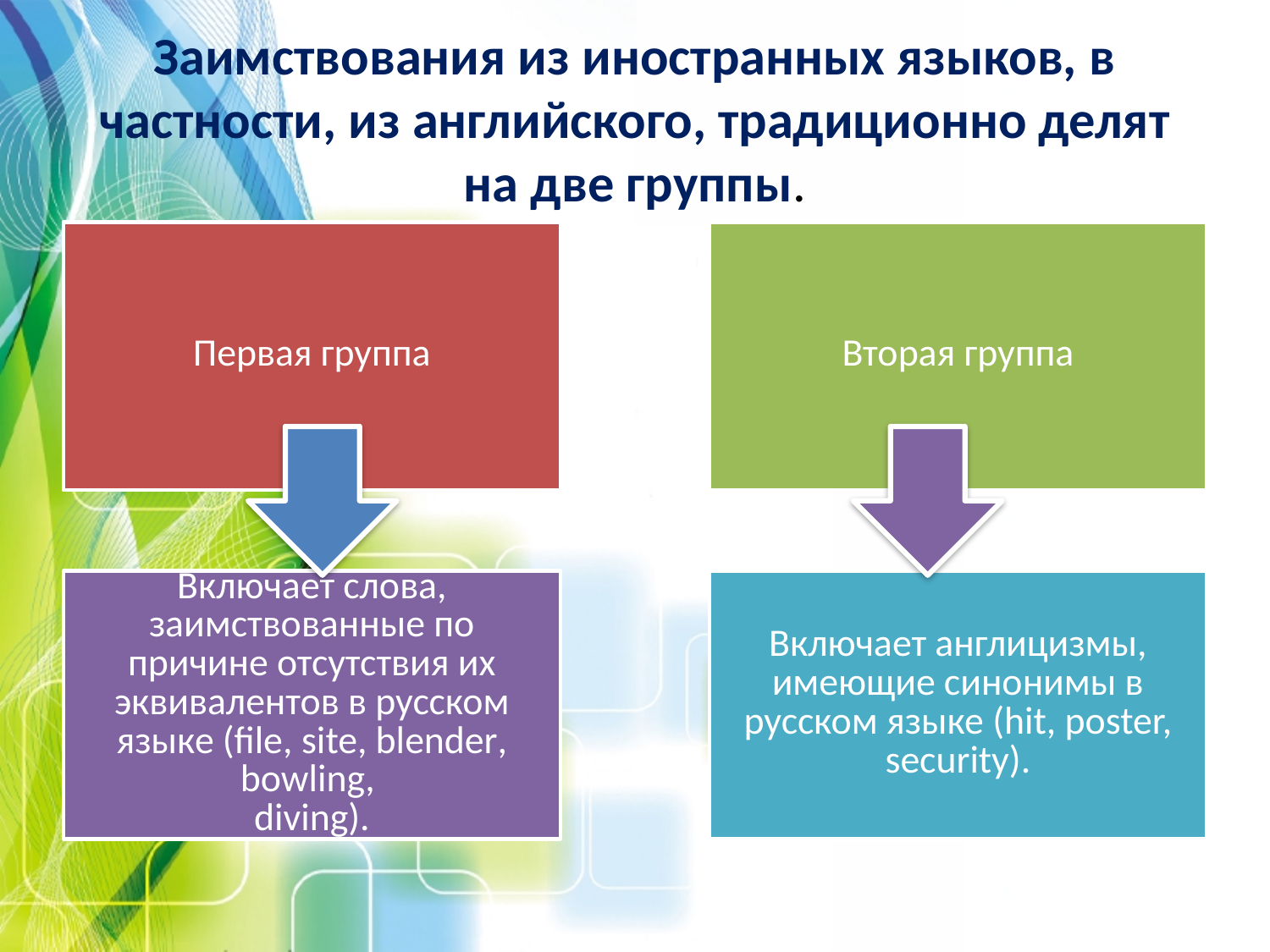

# Заимствования из иностранных языков, в частности, из английского, традиционно делят на две группы.
Первая группа
Вторая группа
Включает слова, заимствованные по причине отсутствия их эквивалентов в русском языке (file, site, blender, bowling,
diving).
Включает англицизмы, имеющие синонимы в русском языке (hit, poster, security).